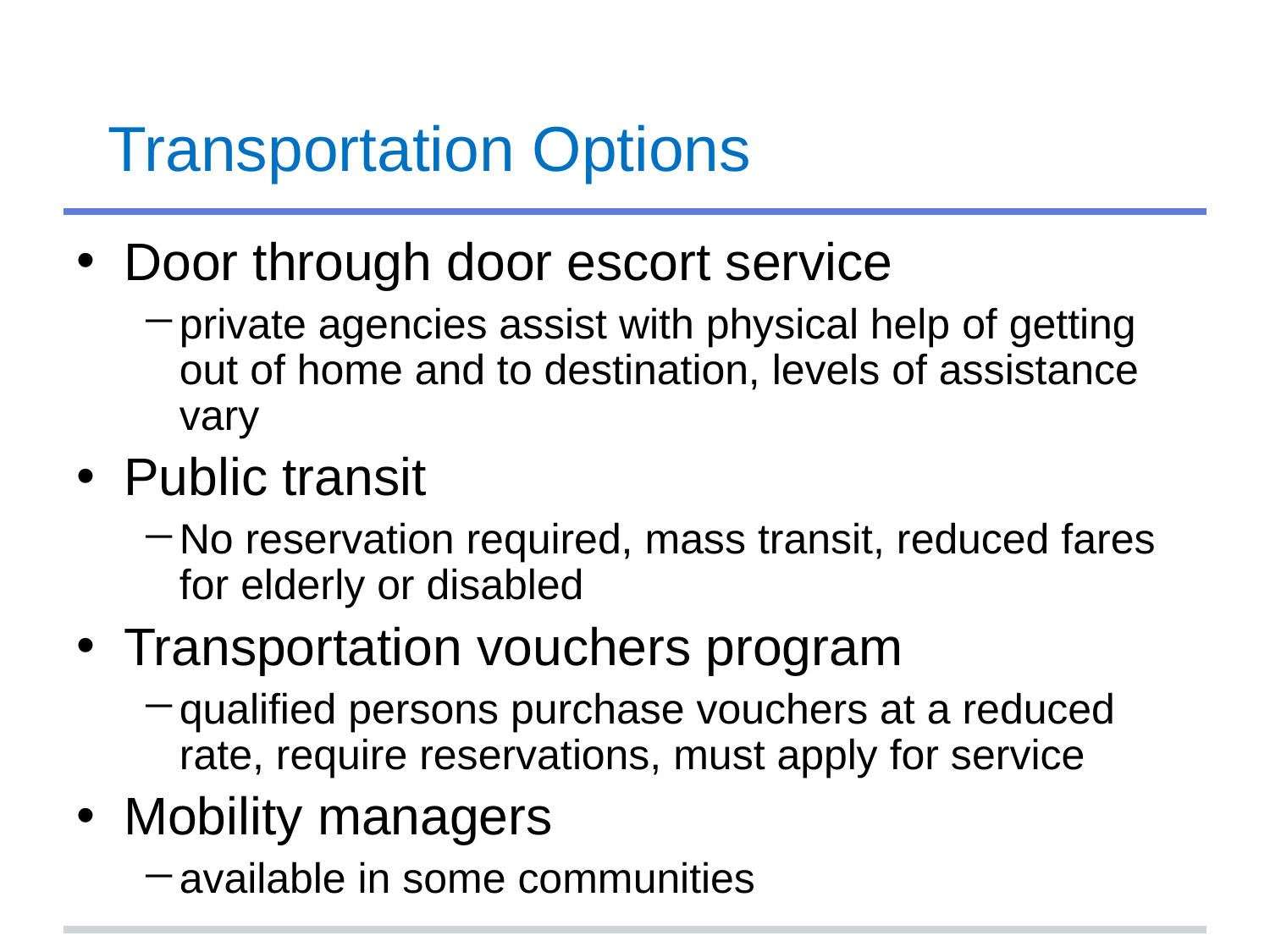

# Transportation Options
Door through door escort service
private agencies assist with physical help of getting out of home and to destination, levels of assistance vary
Public transit
No reservation required, mass transit, reduced fares for elderly or disabled
Transportation vouchers program
qualified persons purchase vouchers at a reduced rate, require reservations, must apply for service
Mobility managers
available in some communities